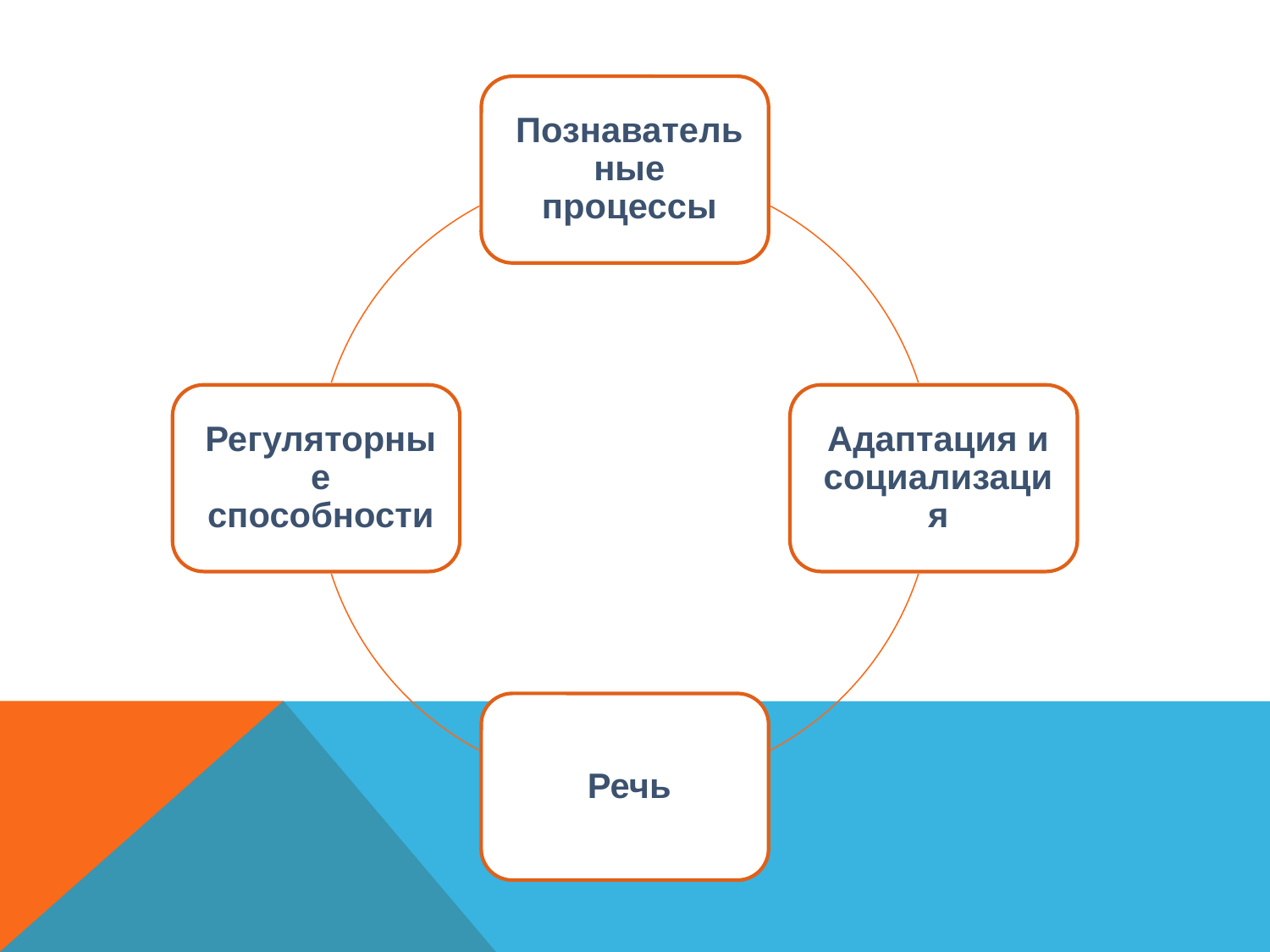

Познавательные процессы
Адаптация и социализация
Речь
Регуляторные способности